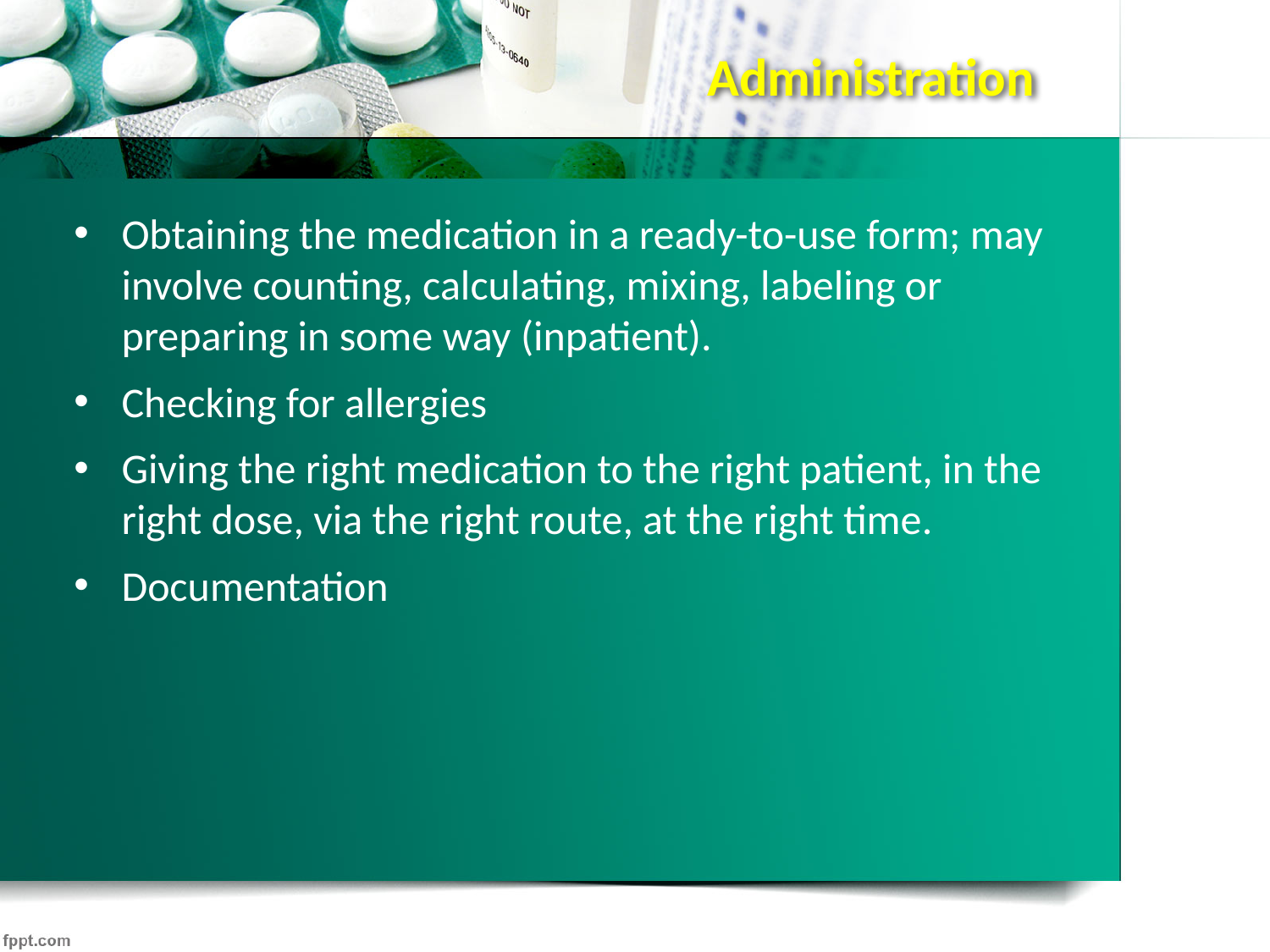

# Administration
Obtaining the medication in a ready-to-use form; may involve counting, calculating, mixing, labeling or preparing in some way (inpatient).
Checking for allergies
Giving the right medication to the right patient, in the right dose, via the right route, at the right time.
Documentation